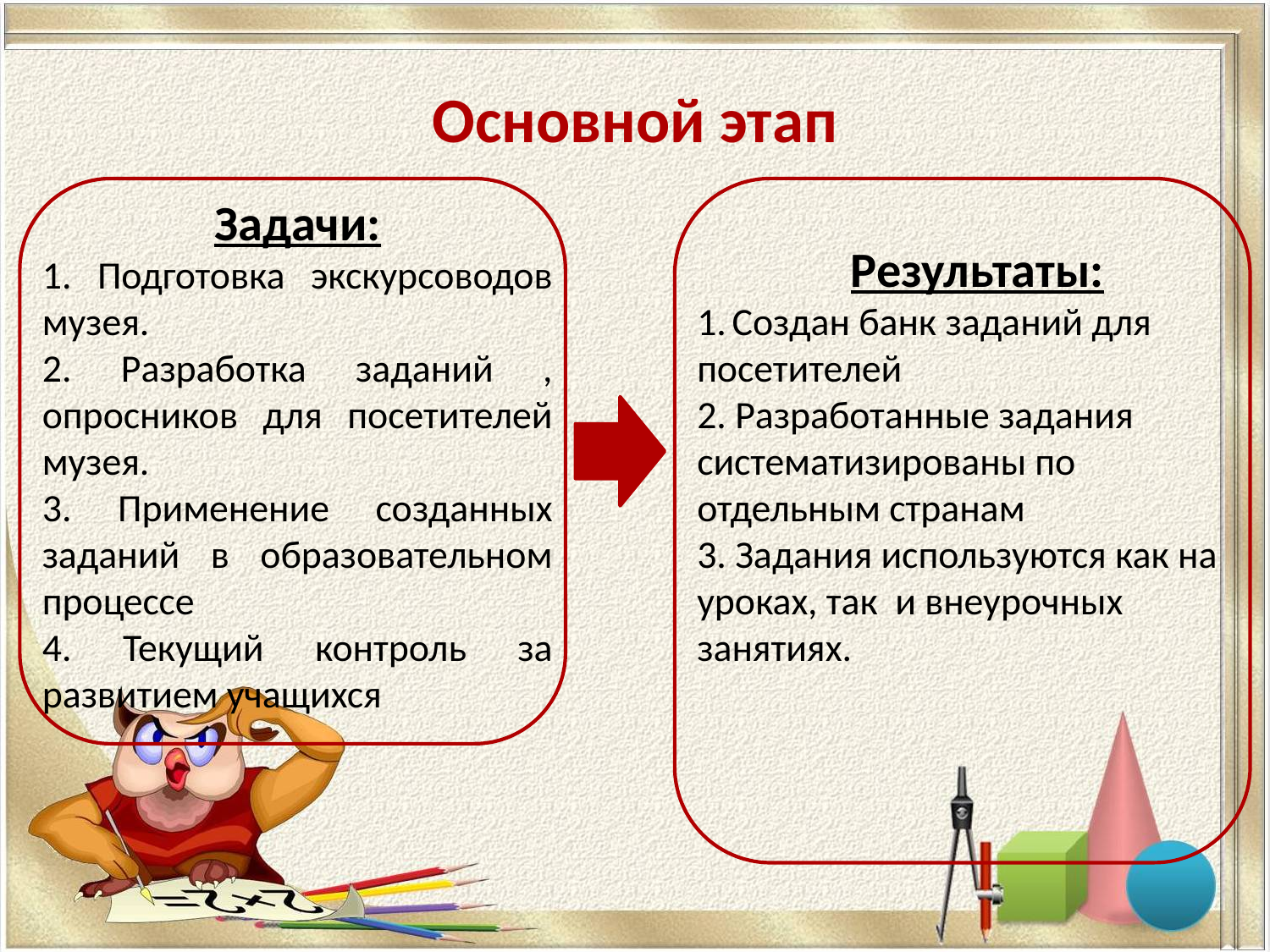

# Основной этап

Задачи:
1. Подготовка экскурсоводов музея.
2. Разработка заданий , опросников для посетителей музея.
3. Применение созданных заданий в образовательном процессе
4. Текущий контроль за развитием учащихся
Результаты:
1. Создан банк заданий для посетителей
2. Разработанные задания систематизированы по отдельным странам
3. Задания используются как на уроках, так  и внеурочных занятиях.